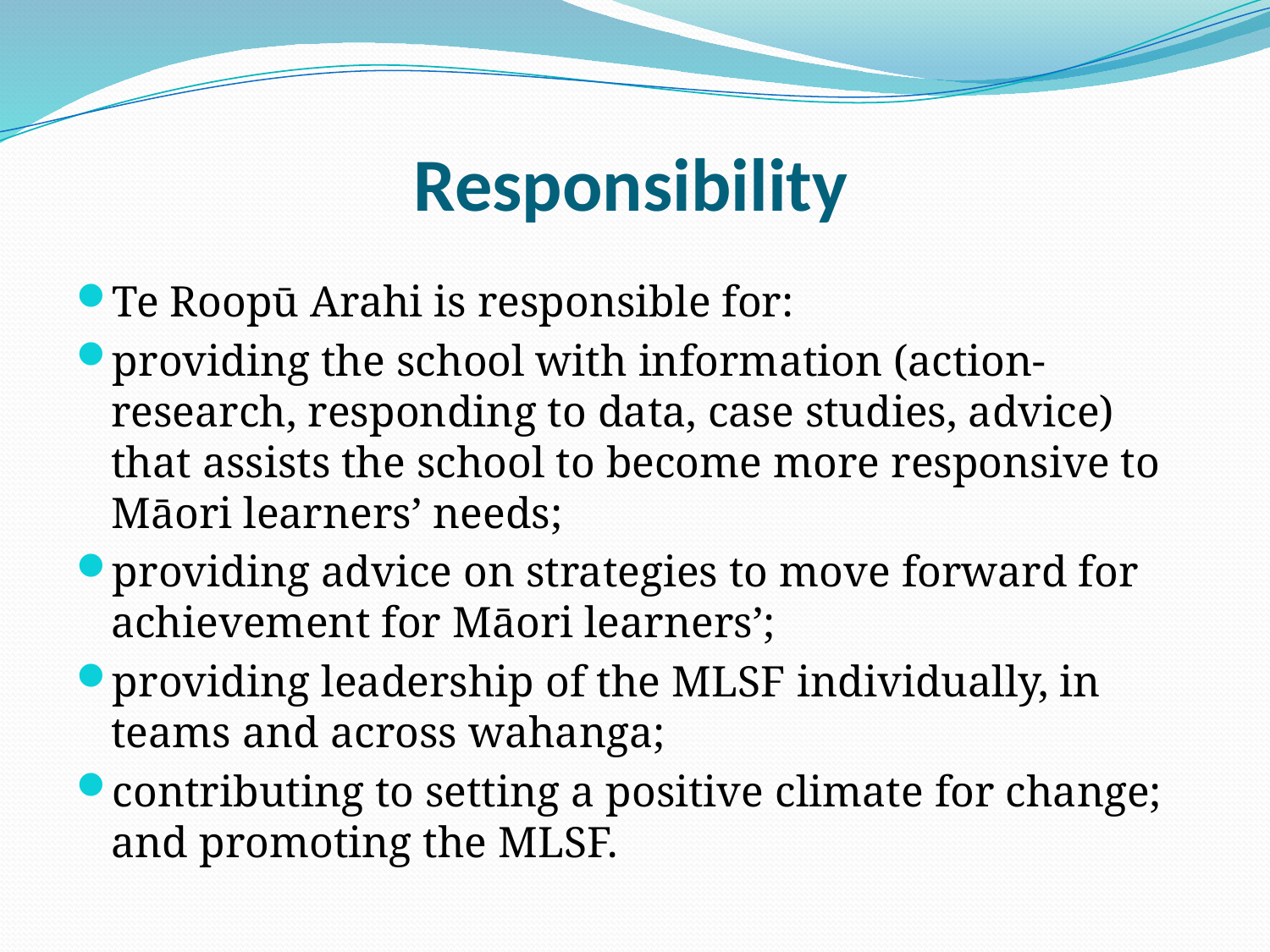

# Responsibility
Te Roopū Arahi is responsible for:
providing the school with information (action-research, responding to data, case studies, advice) that assists the school to become more responsive to Māori learners’ needs;
providing advice on strategies to move forward for achievement for Māori learners’;
providing leadership of the MLSF individually, in teams and across wahanga;
contributing to setting a positive climate for change; and promoting the MLSF.